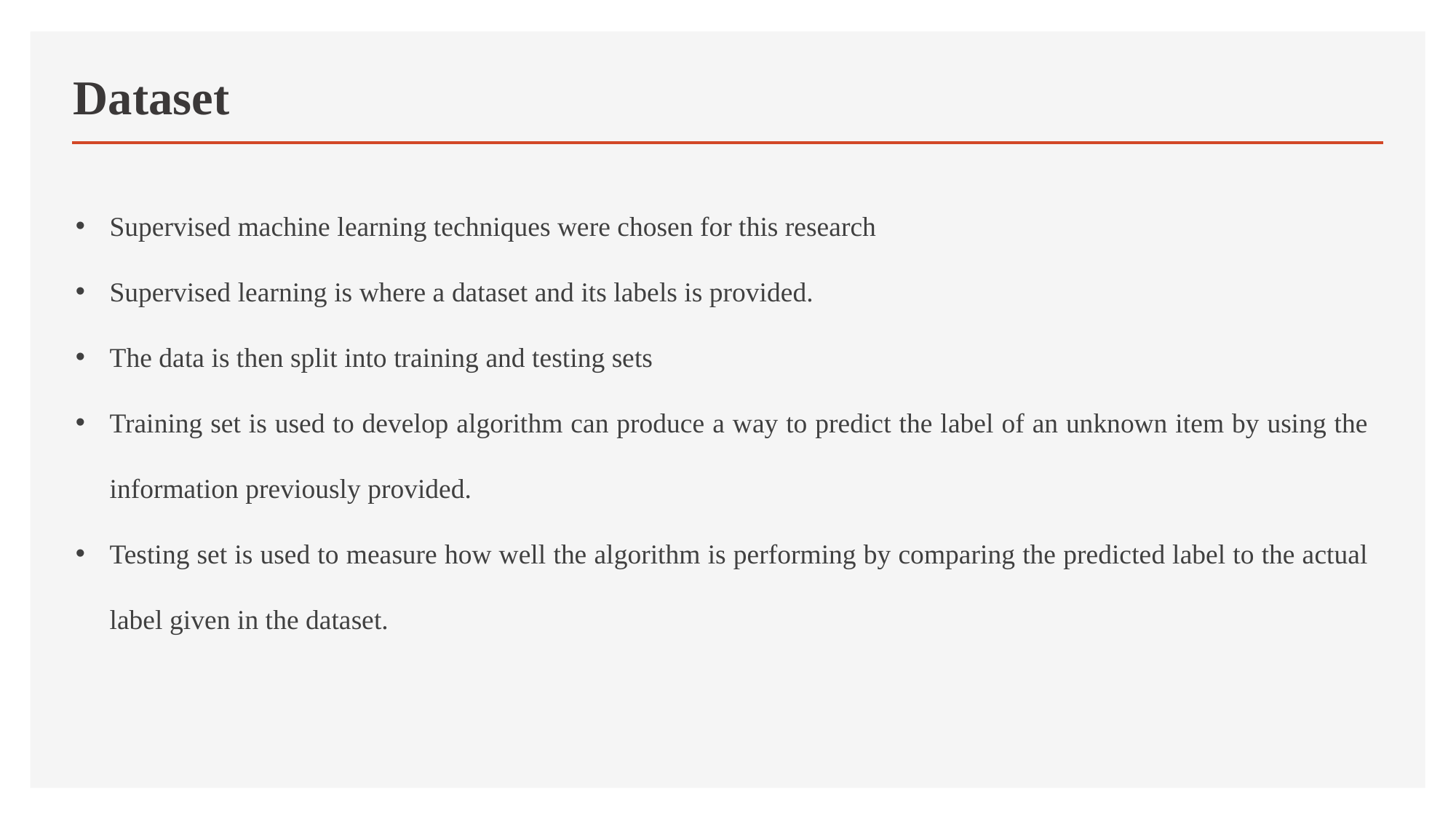

# Dataset
Supervised machine learning techniques were chosen for this research
Supervised learning is where a dataset and its labels is provided.
The data is then split into training and testing sets
Training set is used to develop algorithm can produce a way to predict the label of an unknown item by using the information previously provided.
Testing set is used to measure how well the algorithm is performing by comparing the predicted label to the actual label given in the dataset.